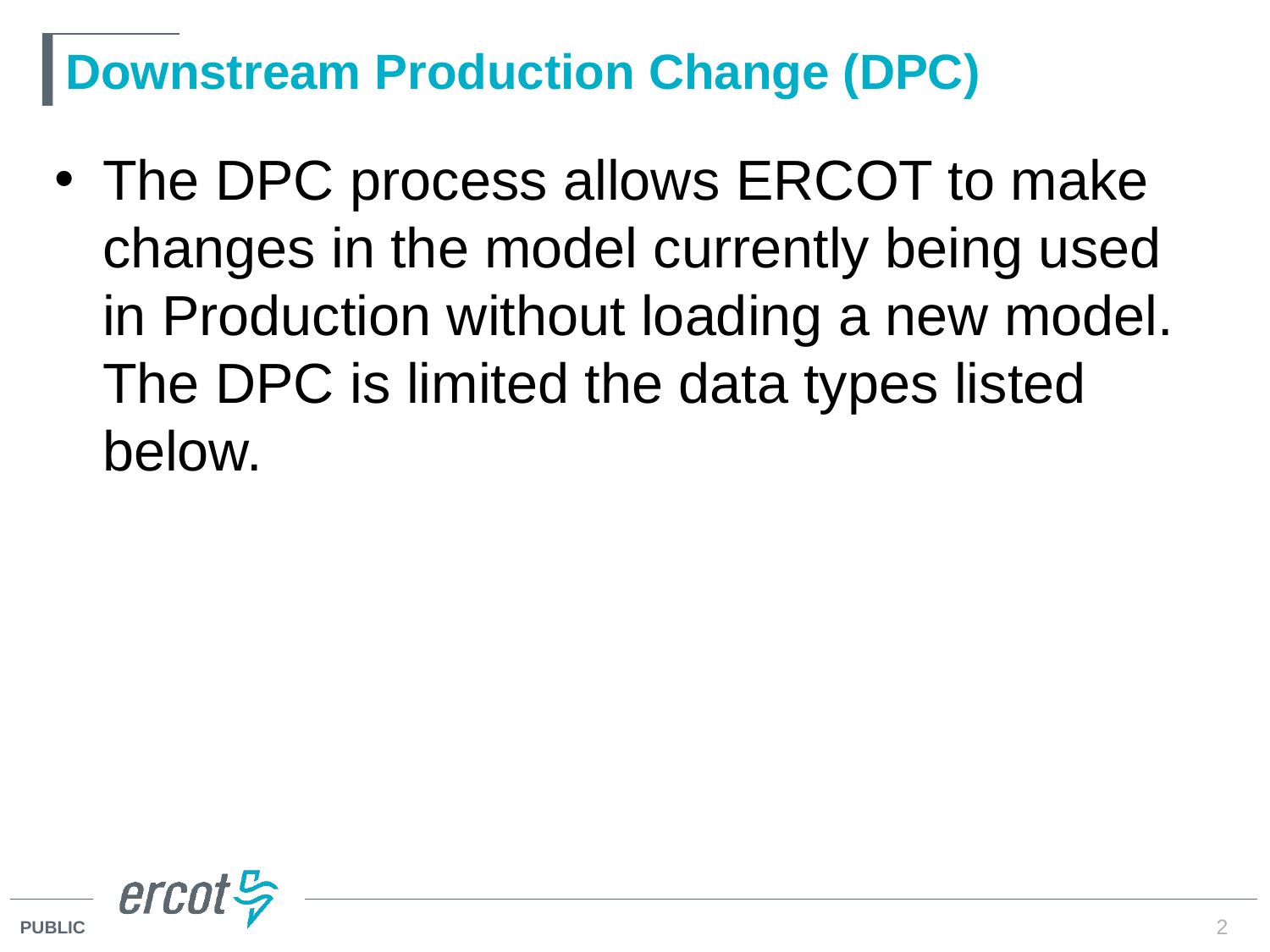

# Downstream Production Change (DPC)
The DPC process allows ERCOT to make changes in the model currently being used in Production without loading a new model.  The DPC is limited the data types listed below.

2